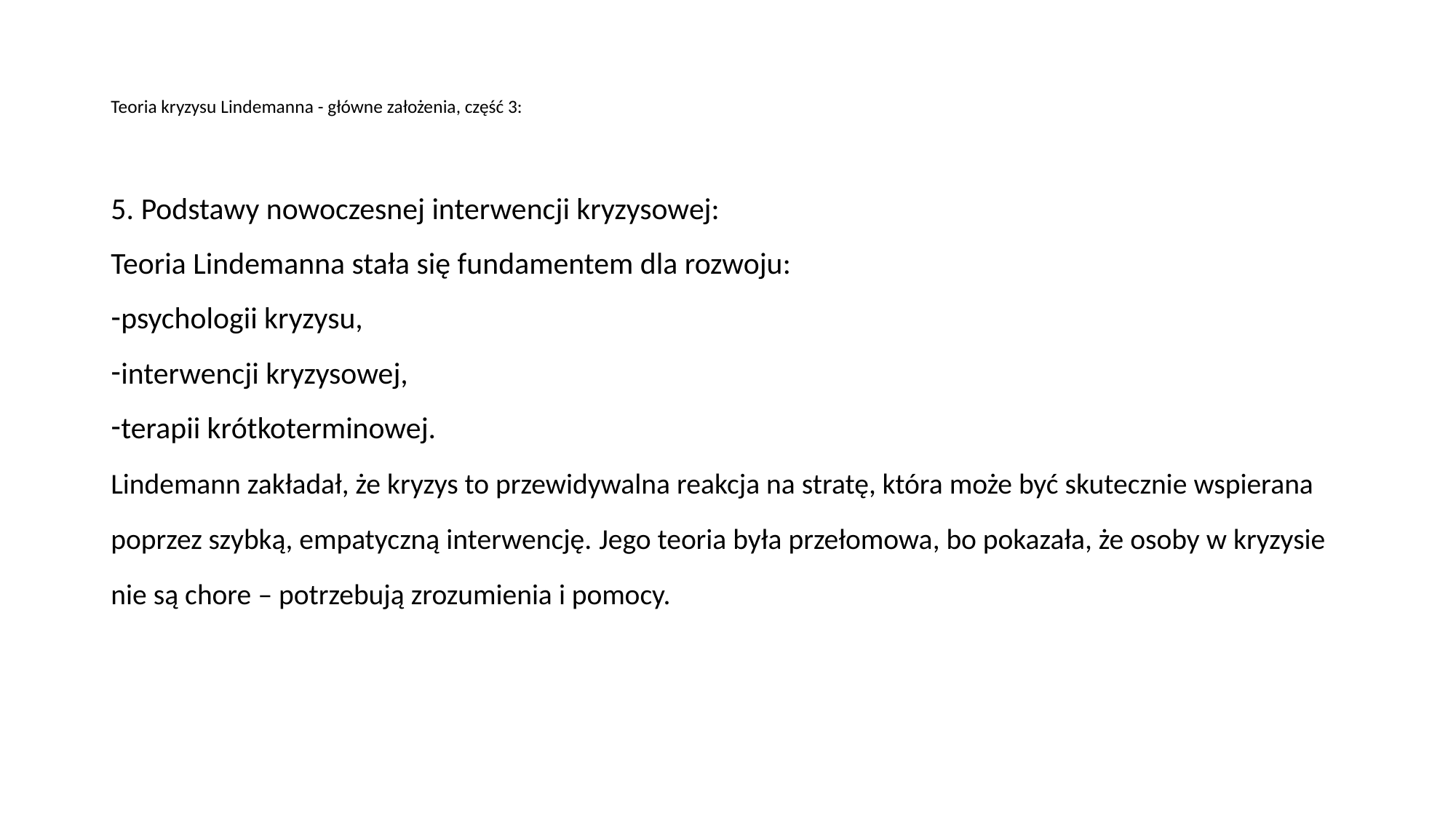

# Teoria kryzysu Lindemanna - główne założenia, część 3:
5. Podstawy nowoczesnej interwencji kryzysowej:
Teoria Lindemanna stała się fundamentem dla rozwoju:
psychologii kryzysu,
interwencji kryzysowej,
terapii krótkoterminowej.
Lindemann zakładał, że kryzys to przewidywalna reakcja na stratę, która może być skutecznie wspierana poprzez szybką, empatyczną interwencję. Jego teoria była przełomowa, bo pokazała, że osoby w kryzysie nie są chore – potrzebują zrozumienia i pomocy.